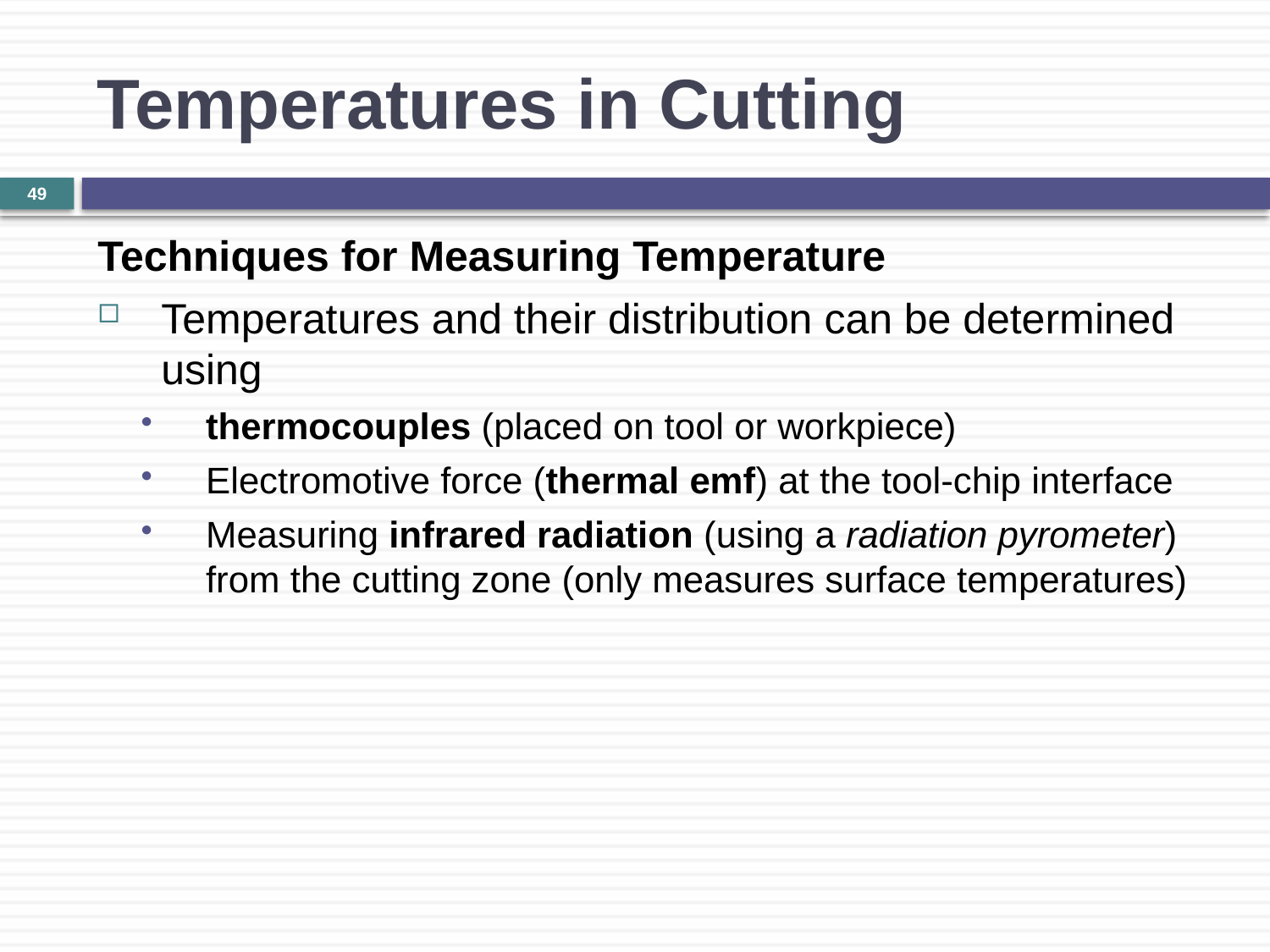

Temperatures in Cutting
49
Techniques for Measuring Temperature
Temperatures and their distribution can be determined using
thermocouples (placed on tool or workpiece)
Electromotive force (thermal emf) at the tool-chip interface
Measuring infrared radiation (using a radiation pyrometer) from the cutting zone (only measures surface temperatures)